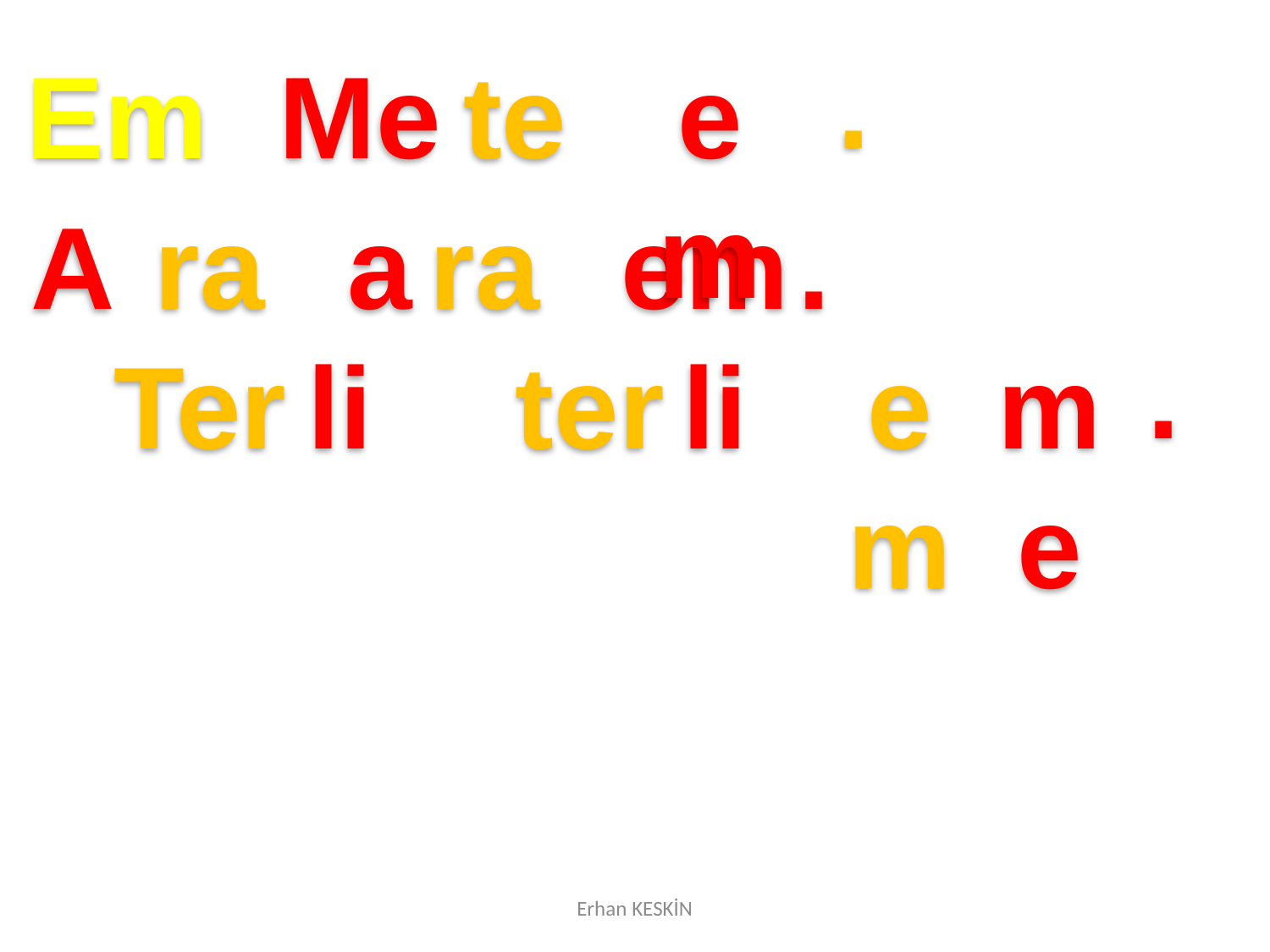

.
Em
Me
te
em
A
ra
a
ra
em
.
.
Ter
li
ter
li
em
me
Erhan KESKİN